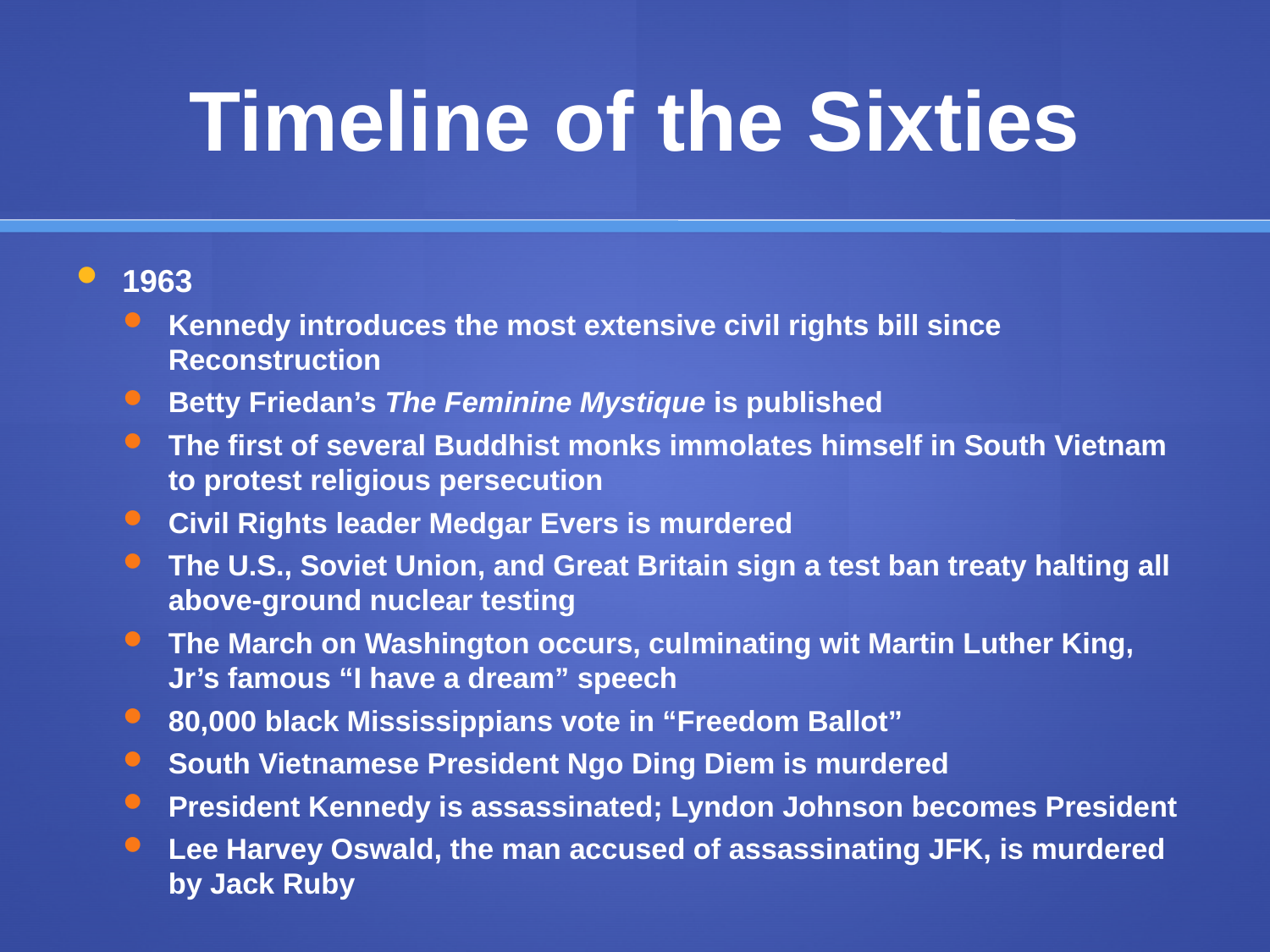

# Timeline of the Sixties
1963
Kennedy introduces the most extensive civil rights bill since Reconstruction
Betty Friedan’s The Feminine Mystique is published
The first of several Buddhist monks immolates himself in South Vietnam to protest religious persecution
Civil Rights leader Medgar Evers is murdered
The U.S., Soviet Union, and Great Britain sign a test ban treaty halting all above-ground nuclear testing
The March on Washington occurs, culminating wit Martin Luther King, Jr’s famous “I have a dream” speech
80,000 black Mississippians vote in “Freedom Ballot”
South Vietnamese President Ngo Ding Diem is murdered
President Kennedy is assassinated; Lyndon Johnson becomes President
Lee Harvey Oswald, the man accused of assassinating JFK, is murdered by Jack Ruby